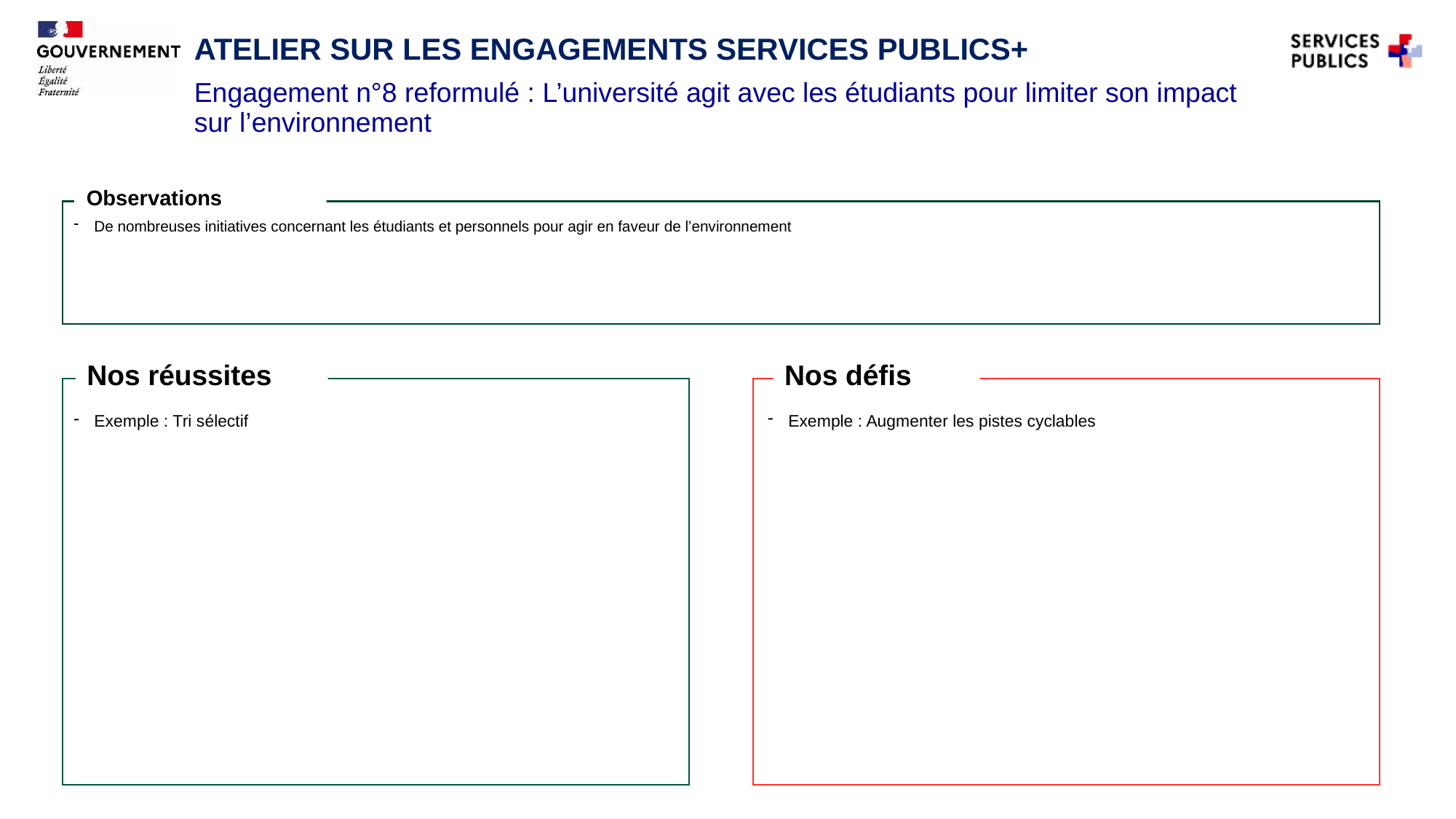

Atelier sur les engagements Services publics+
# Engagement n°8 reformulé : L’université agit avec les étudiants pour limiter son impact sur l’environnement
  Observations

De nombreuses initiatives concernant les étudiants et personnels pour agir en faveur de l’environnement
Nos réussites
Nos défis

Exemple : Tri sélectif
Exemple : Augmenter les pistes cyclables